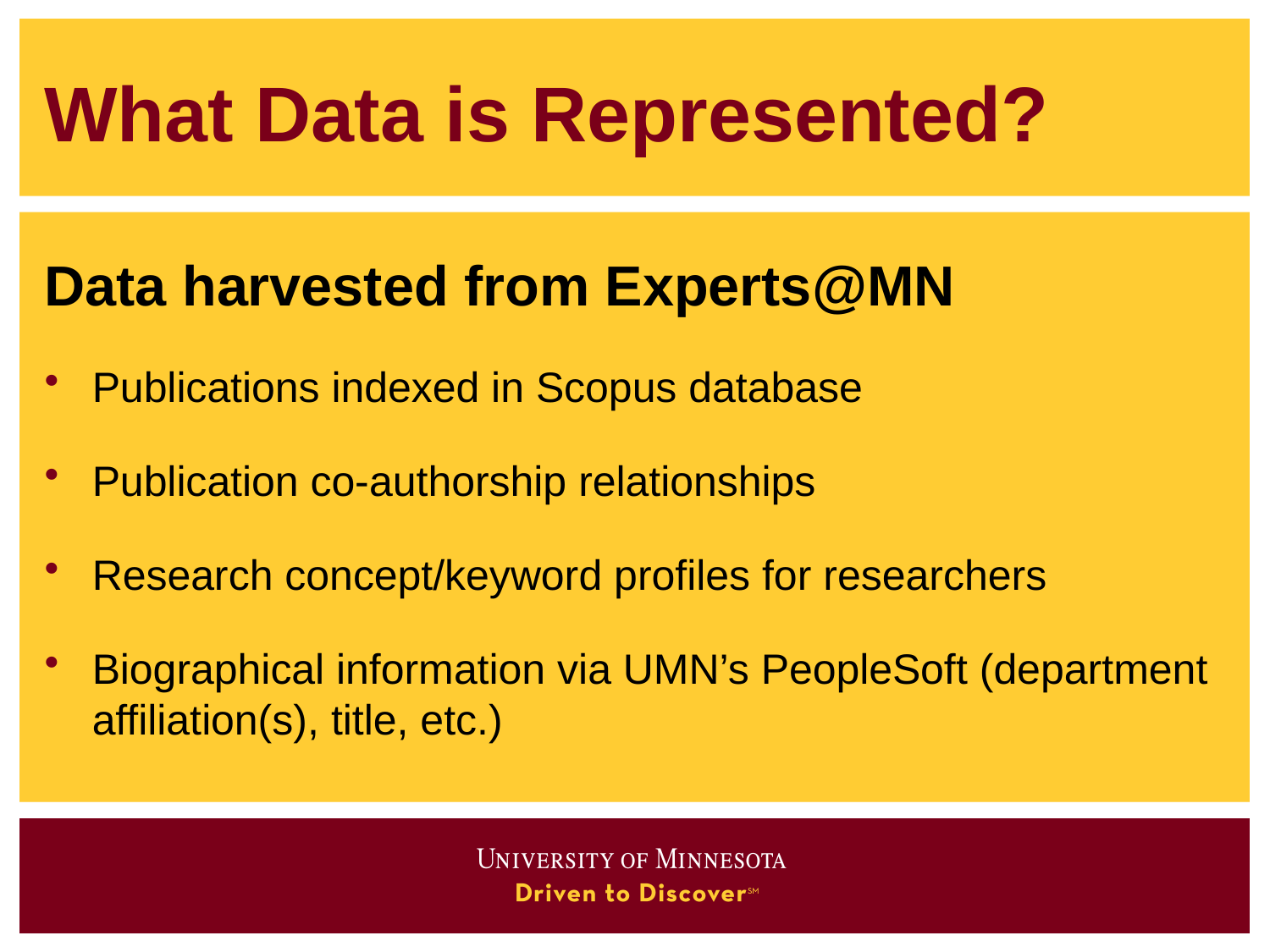

# What Data is Represented?
Data harvested from Experts@MN

Publications indexed in Scopus database

Publication co-authorship relationships

Research concept/keyword profiles for researchers

Biographical information via UMN’s PeopleSoft (department affiliation(s), title, etc.)